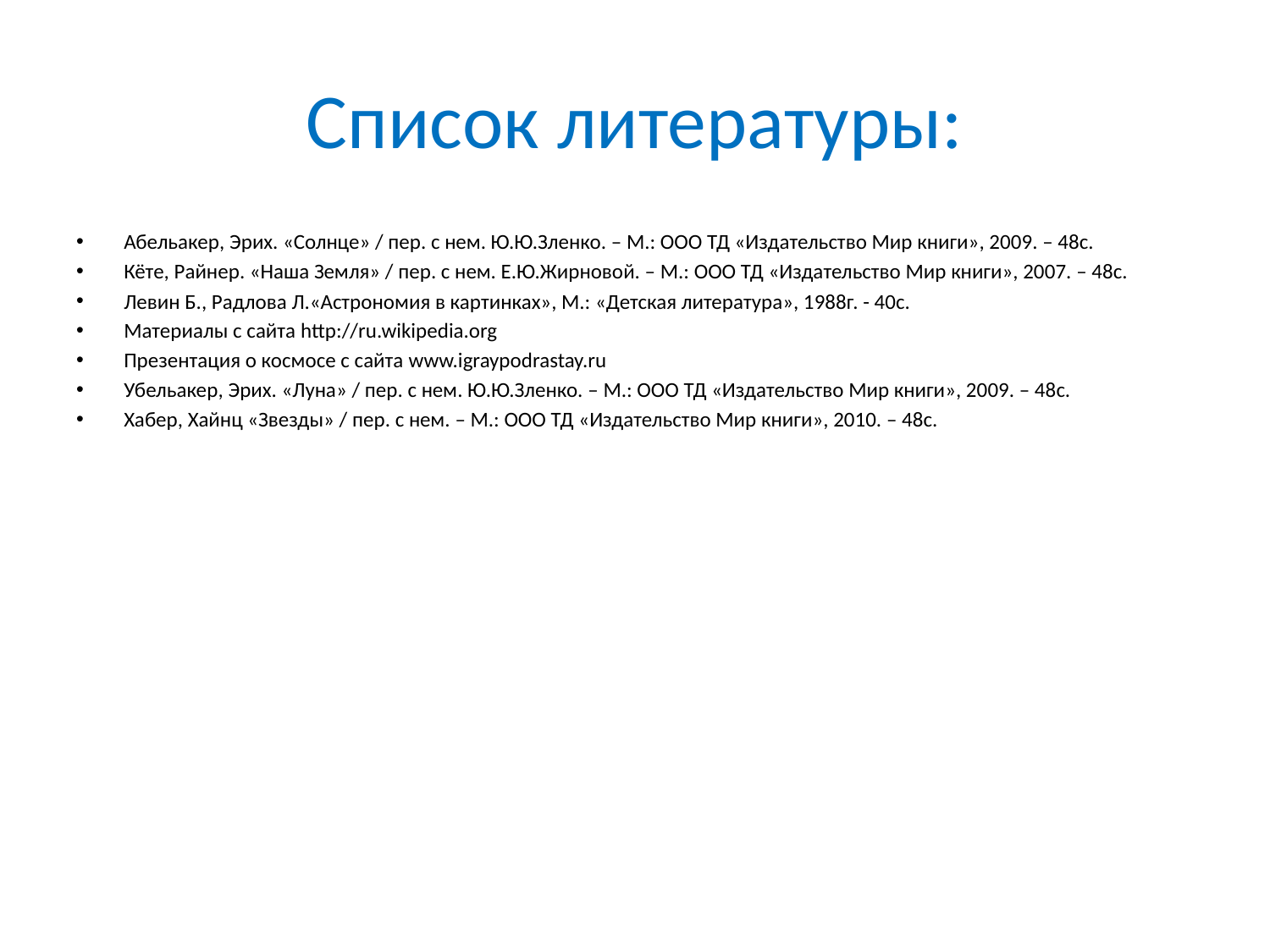

# Список литературы:
Абельакер, Эрих. «Солнце» / пер. с нем. Ю.Ю.Зленко. – М.: ООО ТД «Издательство Мир книги», 2009. – 48с.
Кёте, Райнер. «Наша Земля» / пер. с нем. Е.Ю.Жирновой. – М.: ООО ТД «Издательство Мир книги», 2007. – 48с.
Левин Б., Радлова Л.«Астрономия в картинках», М.: «Детская литература», 1988г. - 40с.
Материалы с сайта http://ru.wikipedia.org
Презентация о космосе с сайта www.igraypodrastay.ru
Убельакер, Эрих. «Луна» / пер. с нем. Ю.Ю.Зленко. – М.: ООО ТД «Издательство Мир книги», 2009. – 48с.
Хабер, Хайнц «Звезды» / пер. с нем. – М.: ООО ТД «Издательство Мир книги», 2010. – 48с.